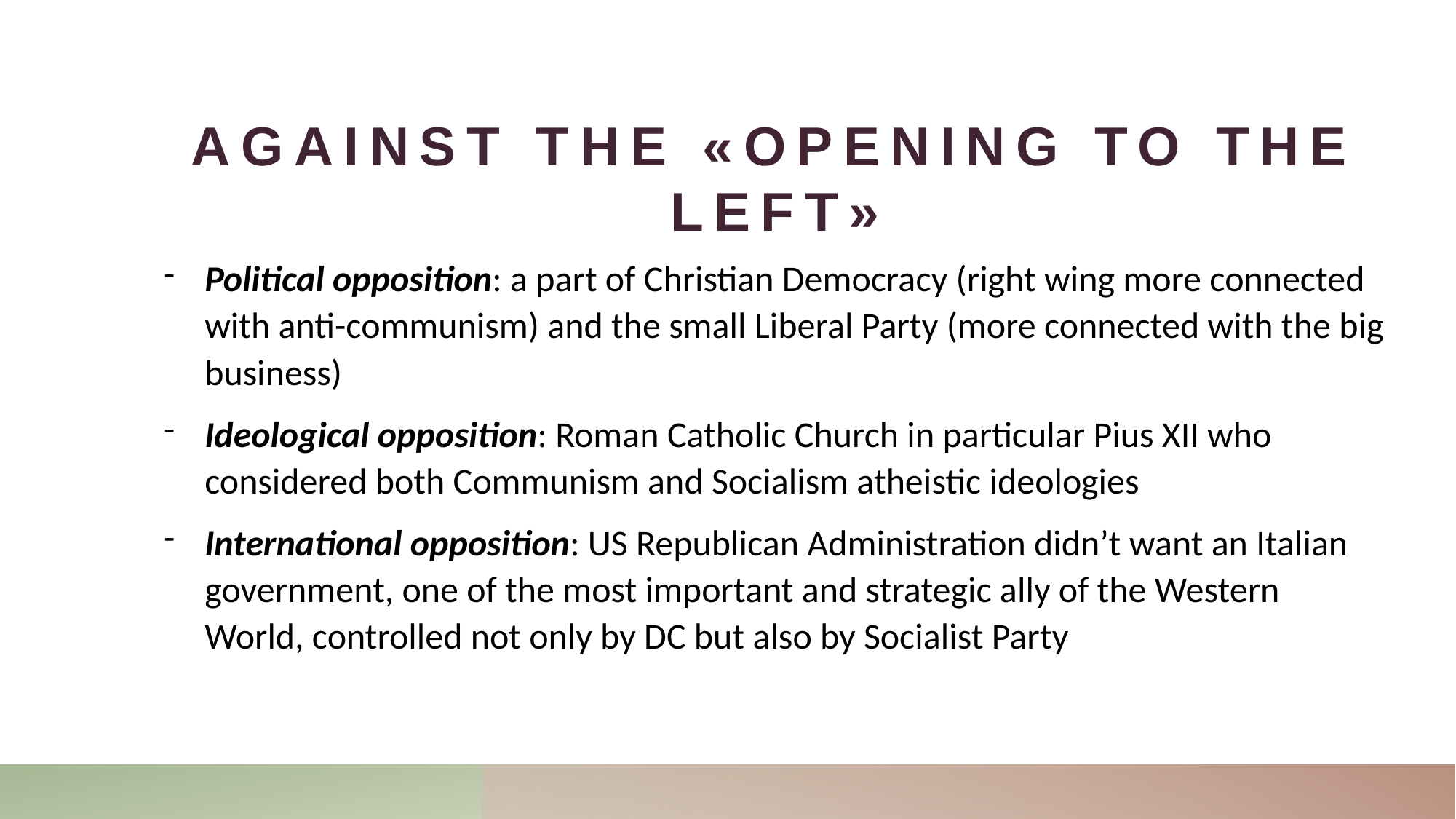

# AGAINST THE «OPENING TO THE LEFT»
Political opposition: a part of Christian Democracy (right wing more connected with anti-communism) and the small Liberal Party (more connected with the big business)
Ideological opposition: Roman Catholic Church in particular Pius XII who considered both Communism and Socialism atheistic ideologies
International opposition: US Republican Administration didn’t want an Italian government, one of the most important and strategic ally of the Western World, controlled not only by DC but also by Socialist Party